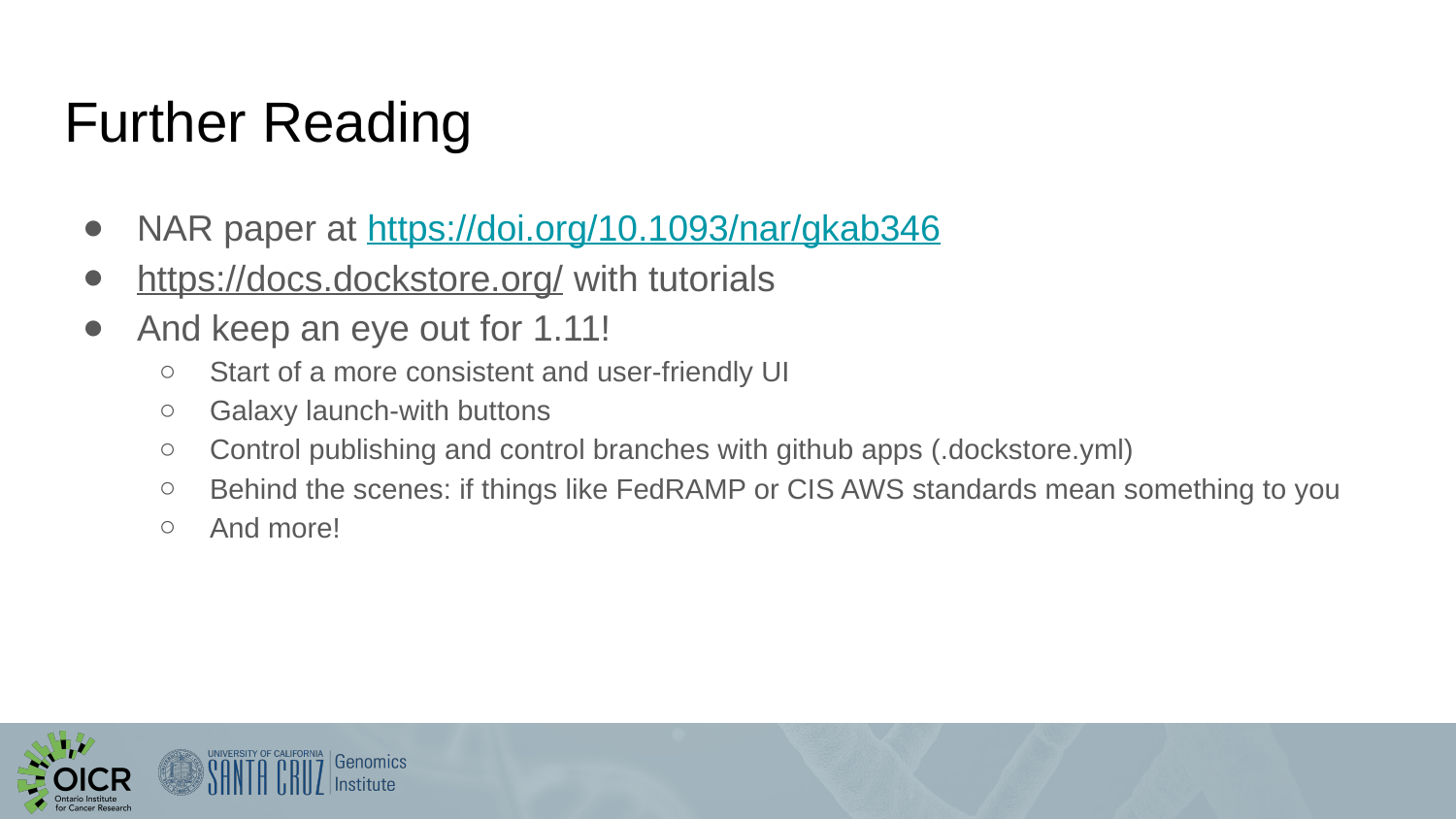

# Further Reading
NAR paper at https://doi.org/10.1093/nar/gkab346
https://docs.dockstore.org/ with tutorials
And keep an eye out for 1.11!
Start of a more consistent and user-friendly UI
Galaxy launch-with buttons
Control publishing and control branches with github apps (.dockstore.yml)
Behind the scenes: if things like FedRAMP or CIS AWS standards mean something to you
And more!